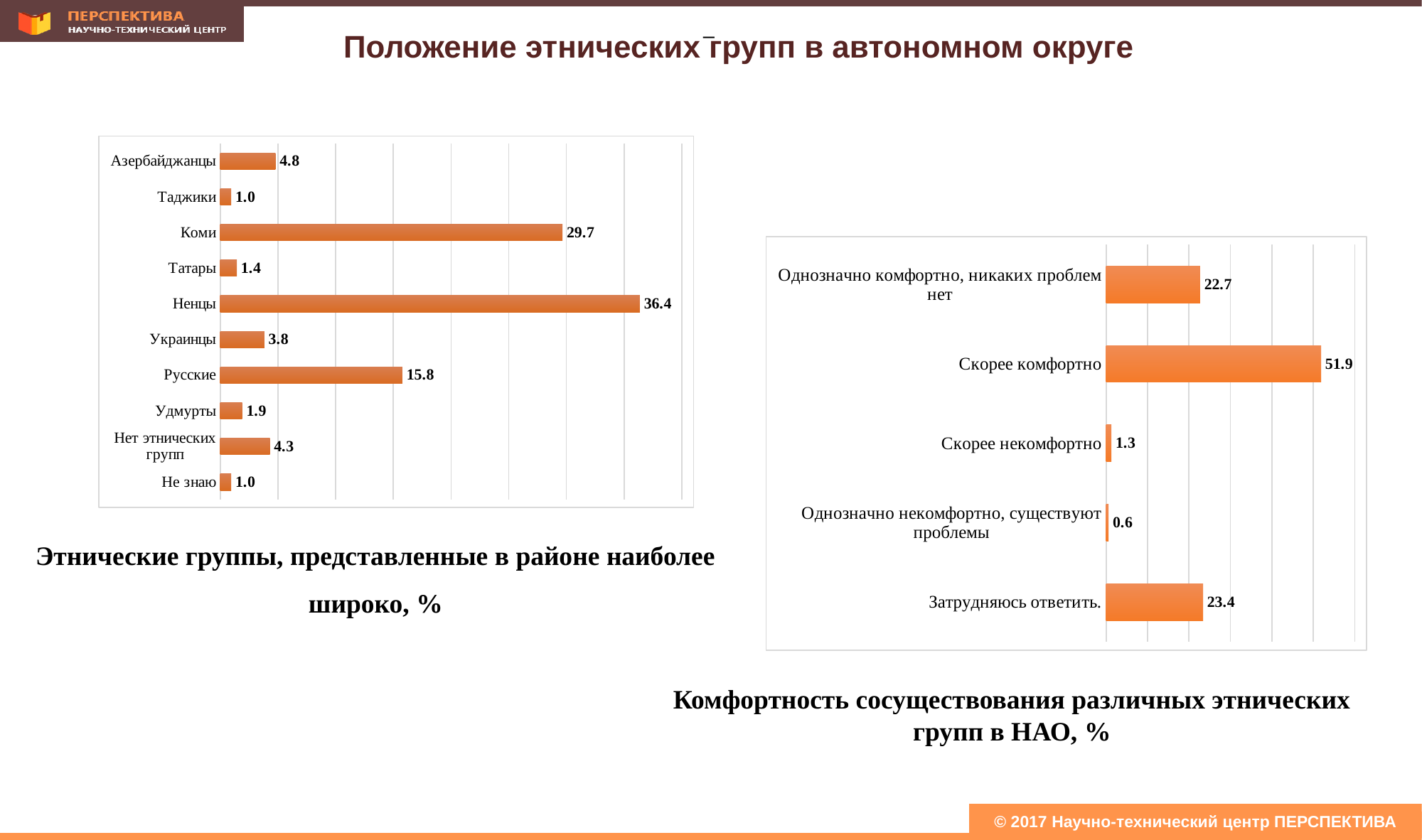

Положение этнических групп в автономном округе

–

[unsupported chart]

### Chart

| Category |  |
|---|---|
| Однозначно комфортно, никаких проблем нет | 22.7 |
| Скорее комфортно | 51.9 |
| Скорее некомфортно | 1.3 |
| Однозначно некомфортно, существуют проблемы | 0.6 |
| Затрудняюсь ответить. | 23.4 |
Этнические группы, представленные в районе наиболее широко, %
Комфортность сосуществования различных этнических групп в НАО, %
© 2017 Научно-технический центр ПЕРСПЕКТИВА